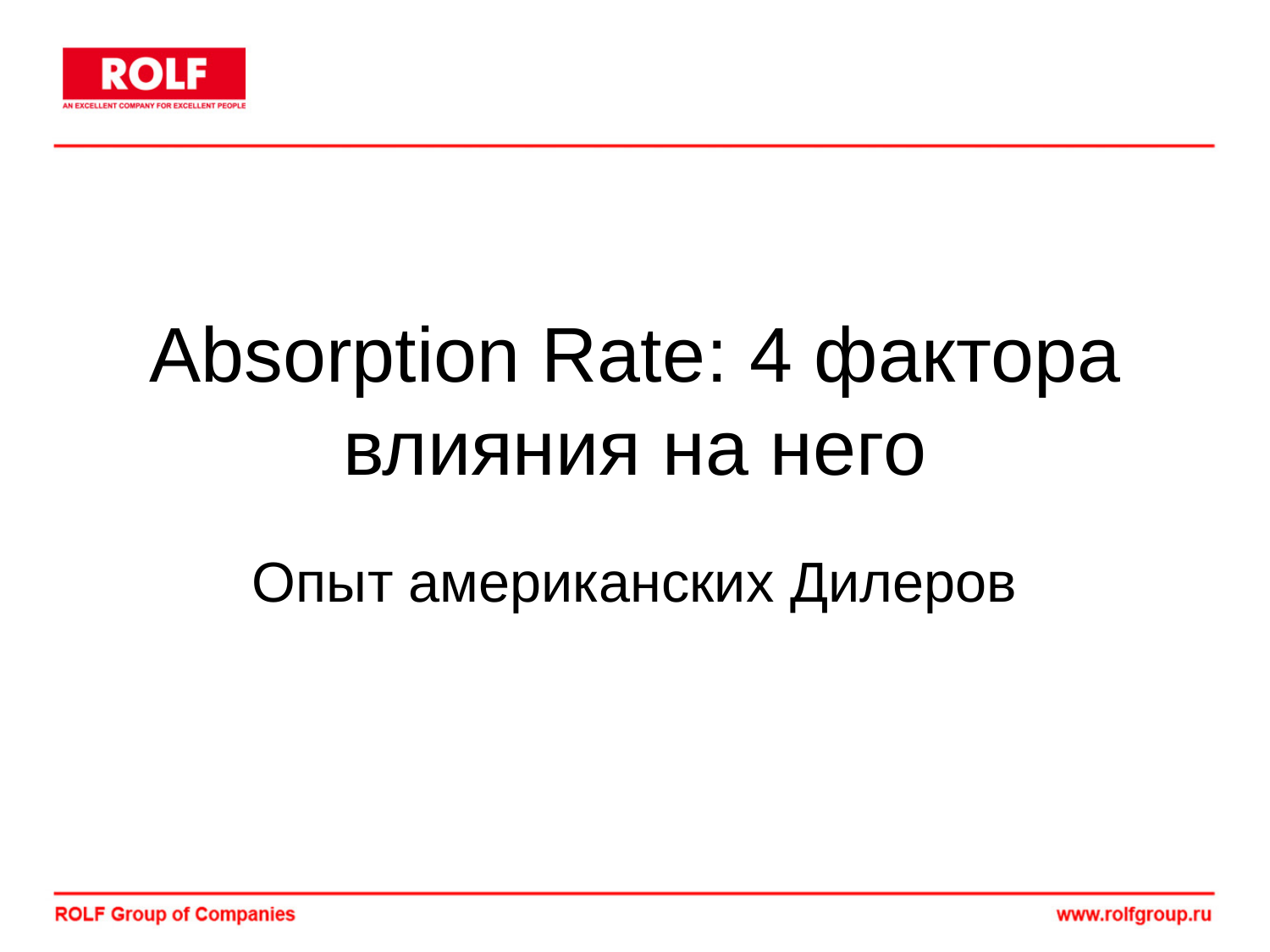

# Absorption Rate: 4 фактора влияния на него
Опыт американских Дилеров